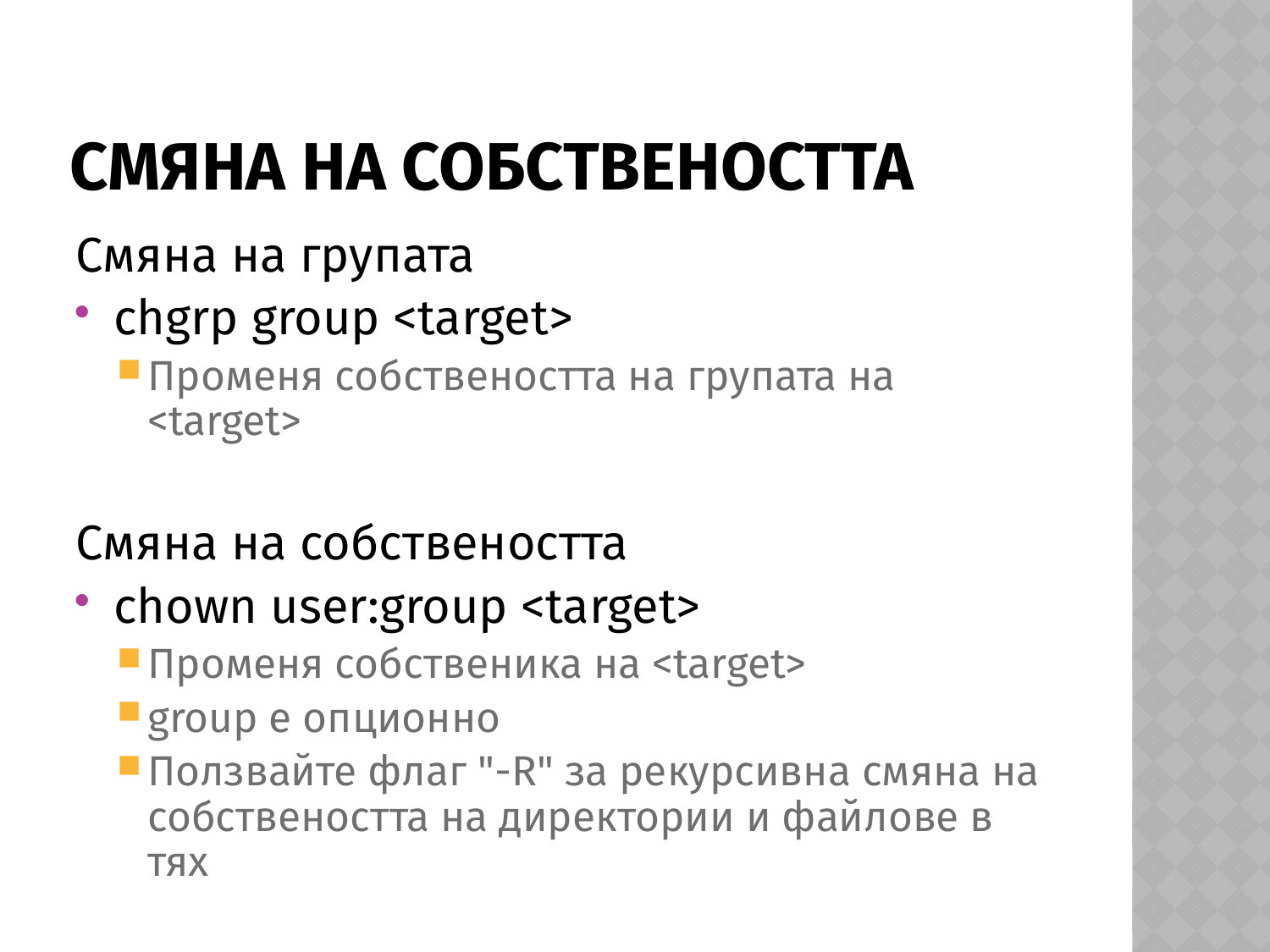

# Смяна на собствеността
Смяна на групата
chgrp group <target>
Променя собствеността на групата на <target>

Смяна на собствеността
chown user:group <target>
Променя собственика на <target>
group е опционно
Ползвайте флаг "-R" за рекурсивна смяна на собствеността на директории и файлове в тях